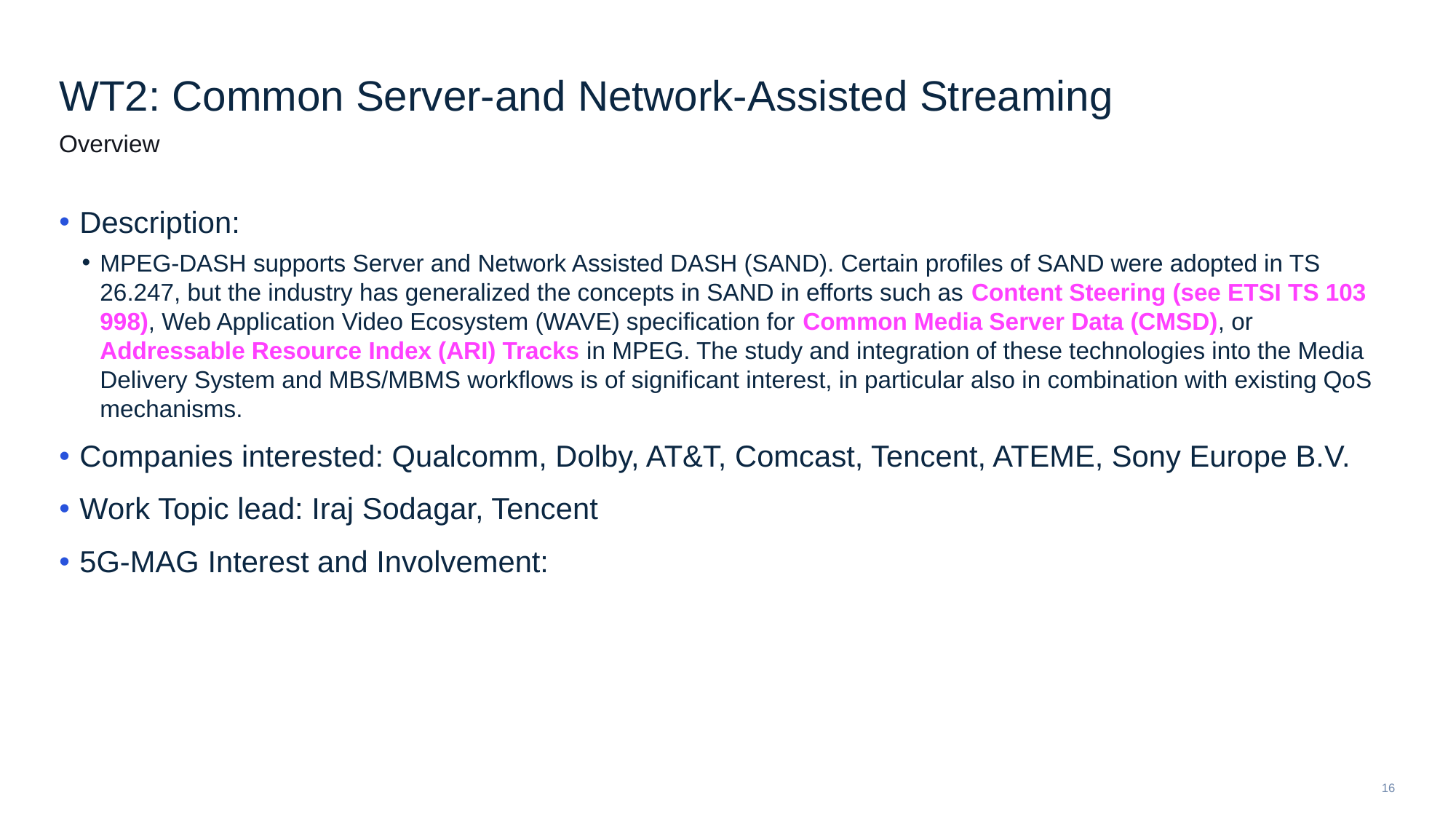

# WT2: Common Server-and Network-Assisted Streaming
Overview
Description:
MPEG-DASH supports Server and Network Assisted DASH (SAND). Certain profiles of SAND were adopted in TS 26.247, but the industry has generalized the concepts in SAND in efforts such as Content Steering (see ETSI TS 103 998), Web Application Video Ecosystem (WAVE) specification for Common Media Server Data (CMSD), or Addressable Resource Index (ARI) Tracks in MPEG. The study and integration of these technologies into the Media Delivery System and MBS/MBMS workflows is of significant interest, in particular also in combination with existing QoS mechanisms.
Companies interested: Qualcomm, Dolby, AT&T, Comcast, Tencent, ATEME, Sony Europe B.V.
Work Topic lead: Iraj Sodagar, Tencent
5G-MAG Interest and Involvement: